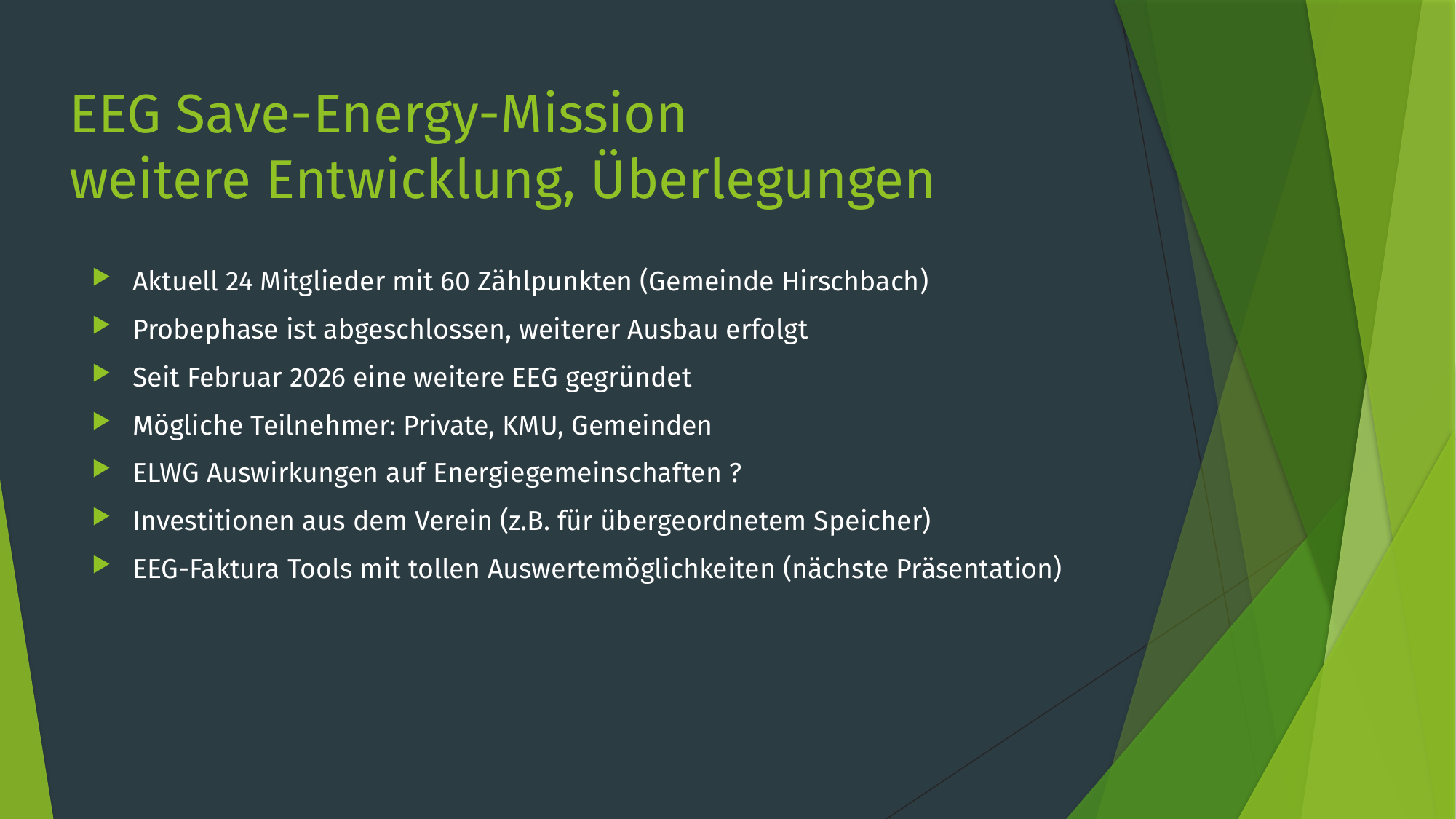

# EEG Save-Energy-Mission weitere Entwicklung, Überlegungen
Aktuell 24 Mitglieder mit 60 Zählpunkten (Gemeinde Hirschbach)
Probephase ist abgeschlossen, weiterer Ausbau erfolgt
Seit Februar 2026 eine weitere EEG gegründet
Mögliche Teilnehmer: Private, KMU, Gemeinden
ELWG Auswirkungen auf Energiegemeinschaften ?
Investitionen aus dem Verein (z.B. für übergeordnetem Speicher)
EEG-Faktura Tools mit tollen Auswertemöglichkeiten (nächste Präsentation)